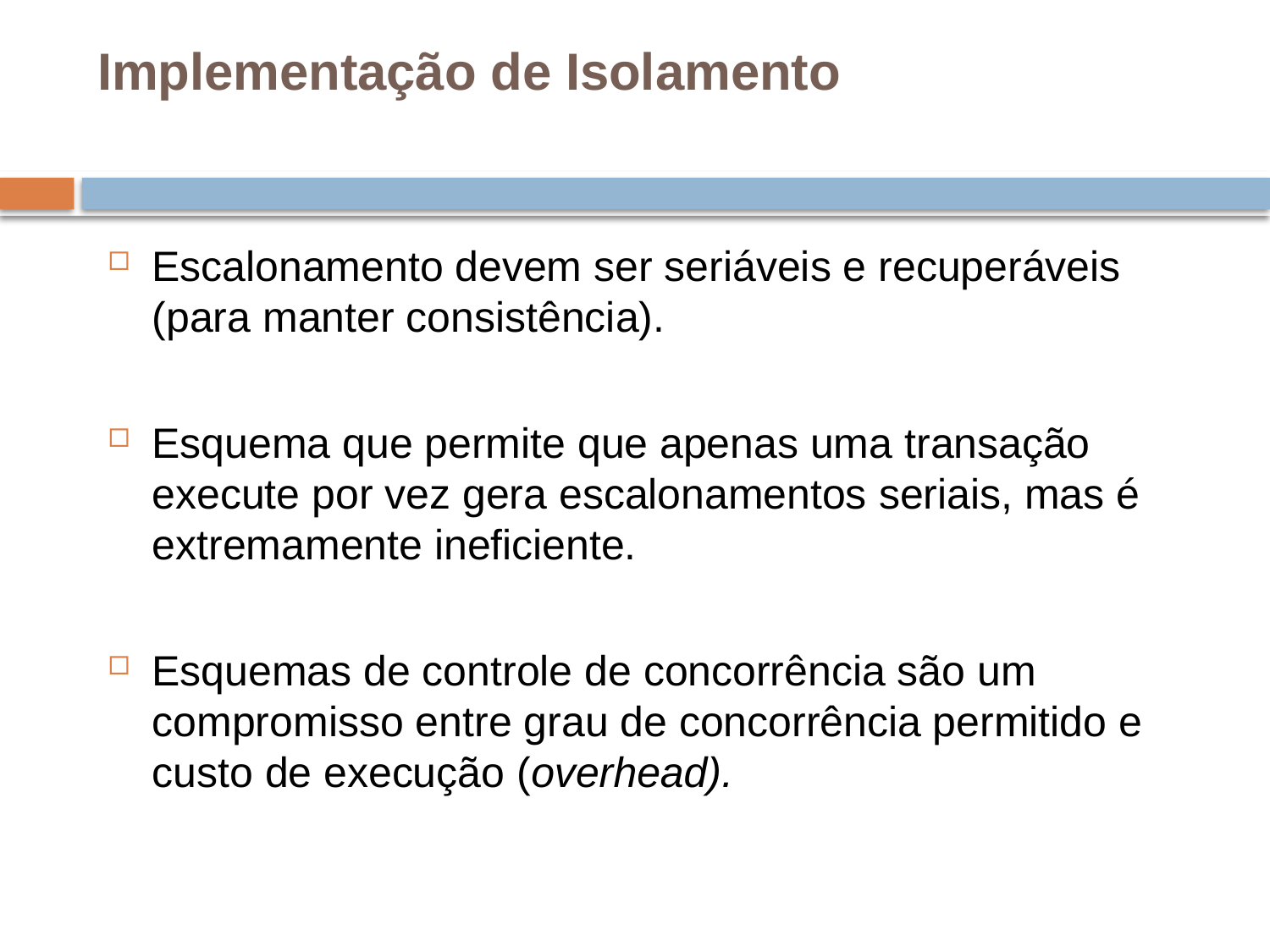

# Implementação de Isolamento
Escalonamento devem ser seriáveis e recuperáveis (para manter consistência).

Esquema que permite que apenas uma transação execute por vez gera escalonamentos seriais, mas é extremamente ineficiente.

Esquemas de controle de concorrência são um compromisso entre grau de concorrência permitido e custo de execução (overhead).